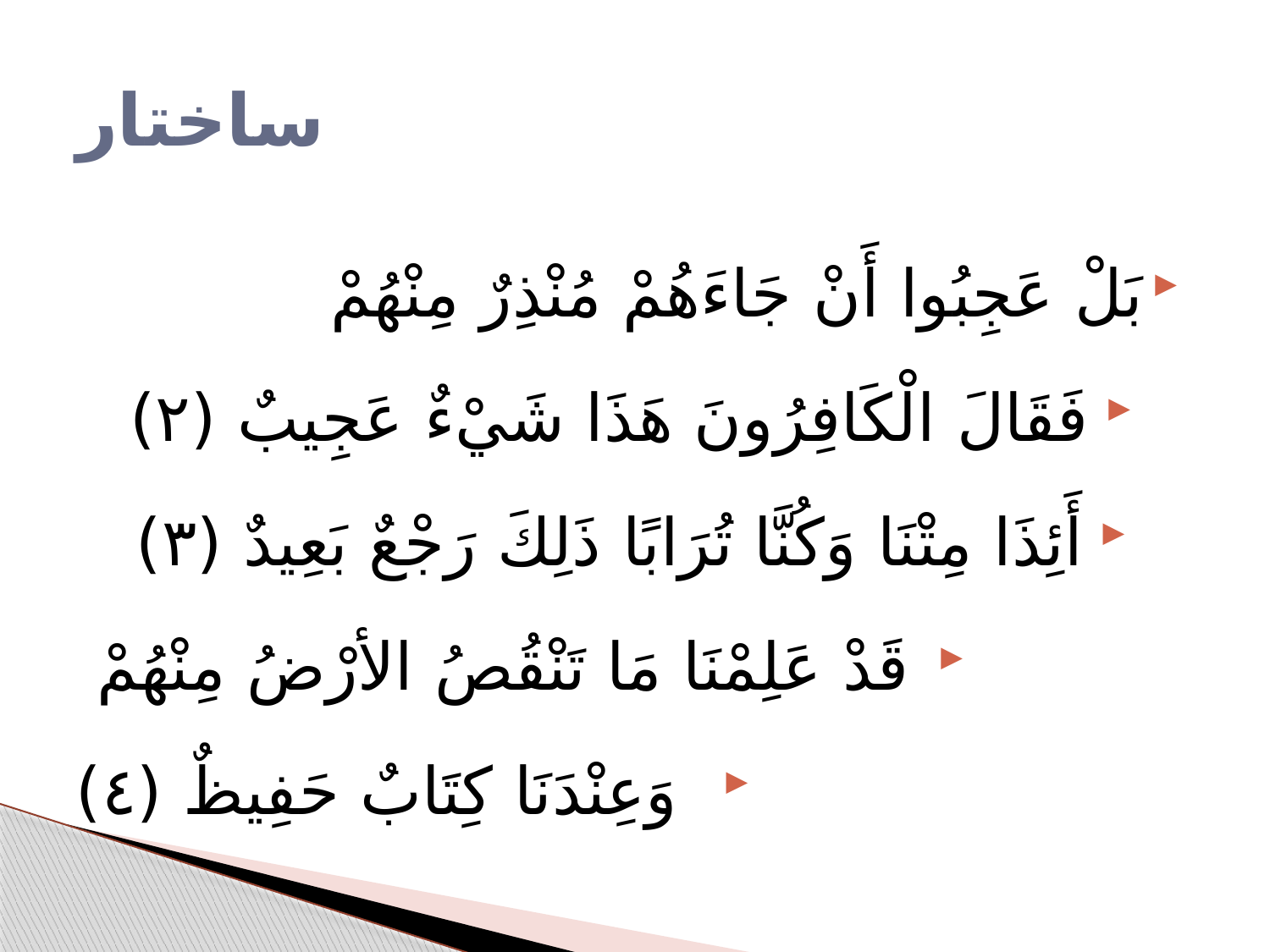

# ساختار
بَلْ عَجِبُوا أَنْ جَاءَهُمْ مُنْذِرٌ مِنْهُمْ
فَقَالَ الْكَافِرُونَ هَذَا شَيْءٌ عَجِيبٌ (٢)
أَئِذَا مِتْنَا وَكُنَّا تُرَابًا ذَلِكَ رَجْعٌ بَعِيدٌ (٣)
قَدْ عَلِمْنَا مَا تَنْقُصُ الأرْضُ مِنْهُمْ
وَعِنْدَنَا كِتَابٌ حَفِيظٌ (٤)